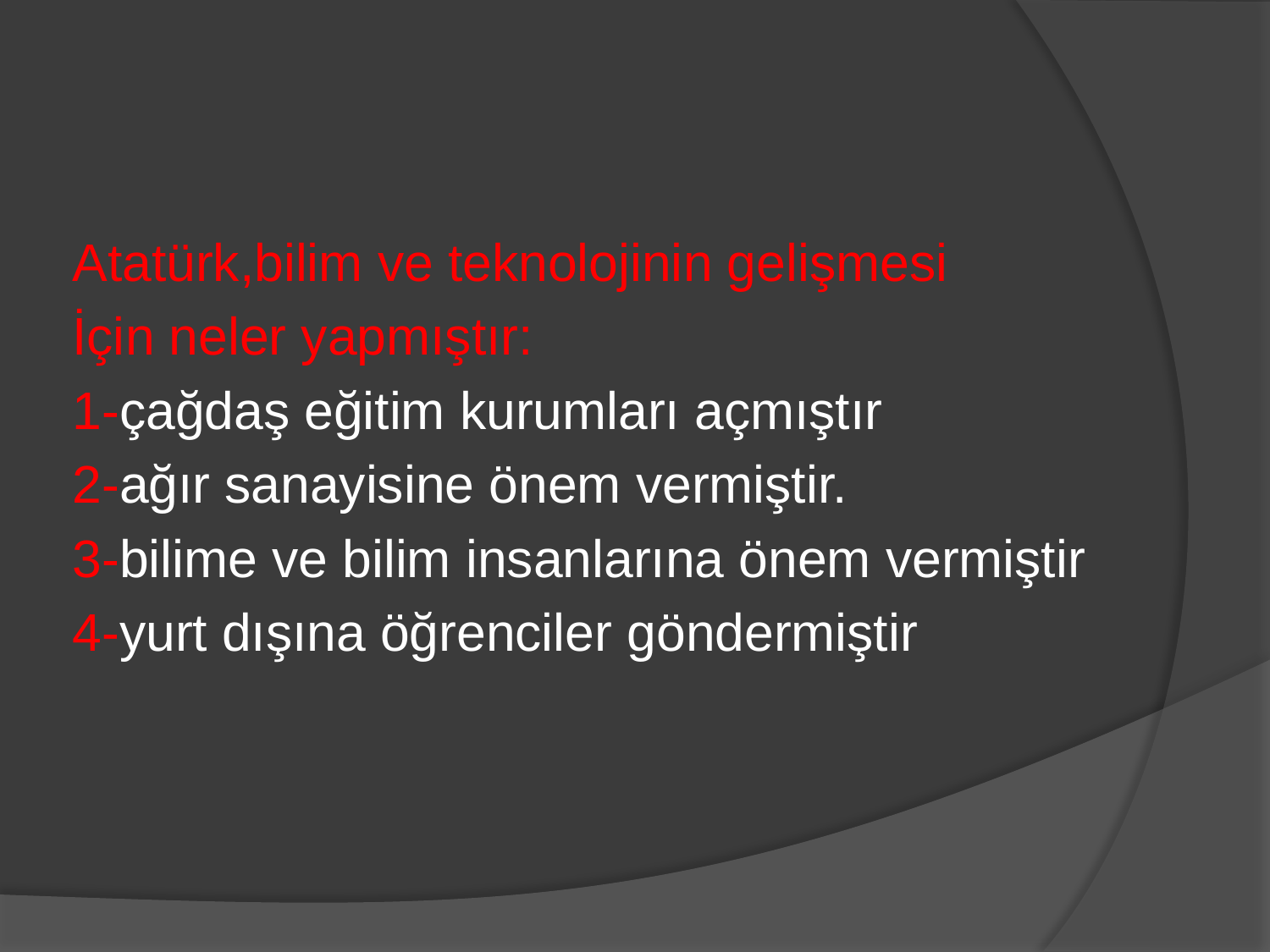

#
Atatürk,bilim ve teknolojinin gelişmesi
İçin neler yapmıştır:
1-çağdaş eğitim kurumları açmıştır
2-ağır sanayisine önem vermiştir.
3-bilime ve bilim insanlarına önem vermiştir
4-yurt dışına öğrenciler göndermiştir